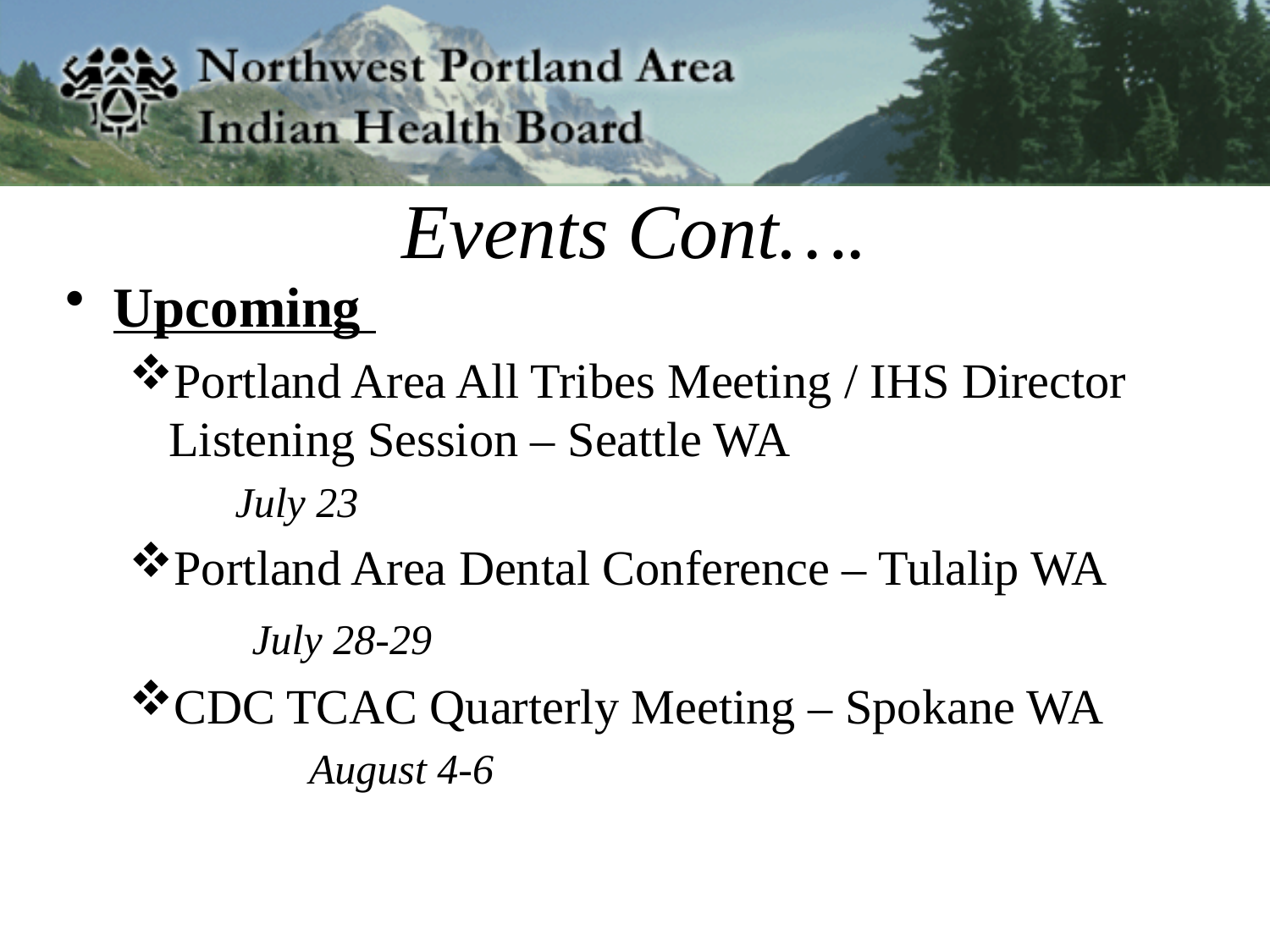

# Events Cont….
Upcoming
Portland Area All Tribes Meeting / IHS Director Listening Session – Seattle WA
          July 23
Portland Area Dental Conference – Tulalip WA
          July 28-29
CDC TCAC Quarterly Meeting – Spokane WA
	     August 4-6